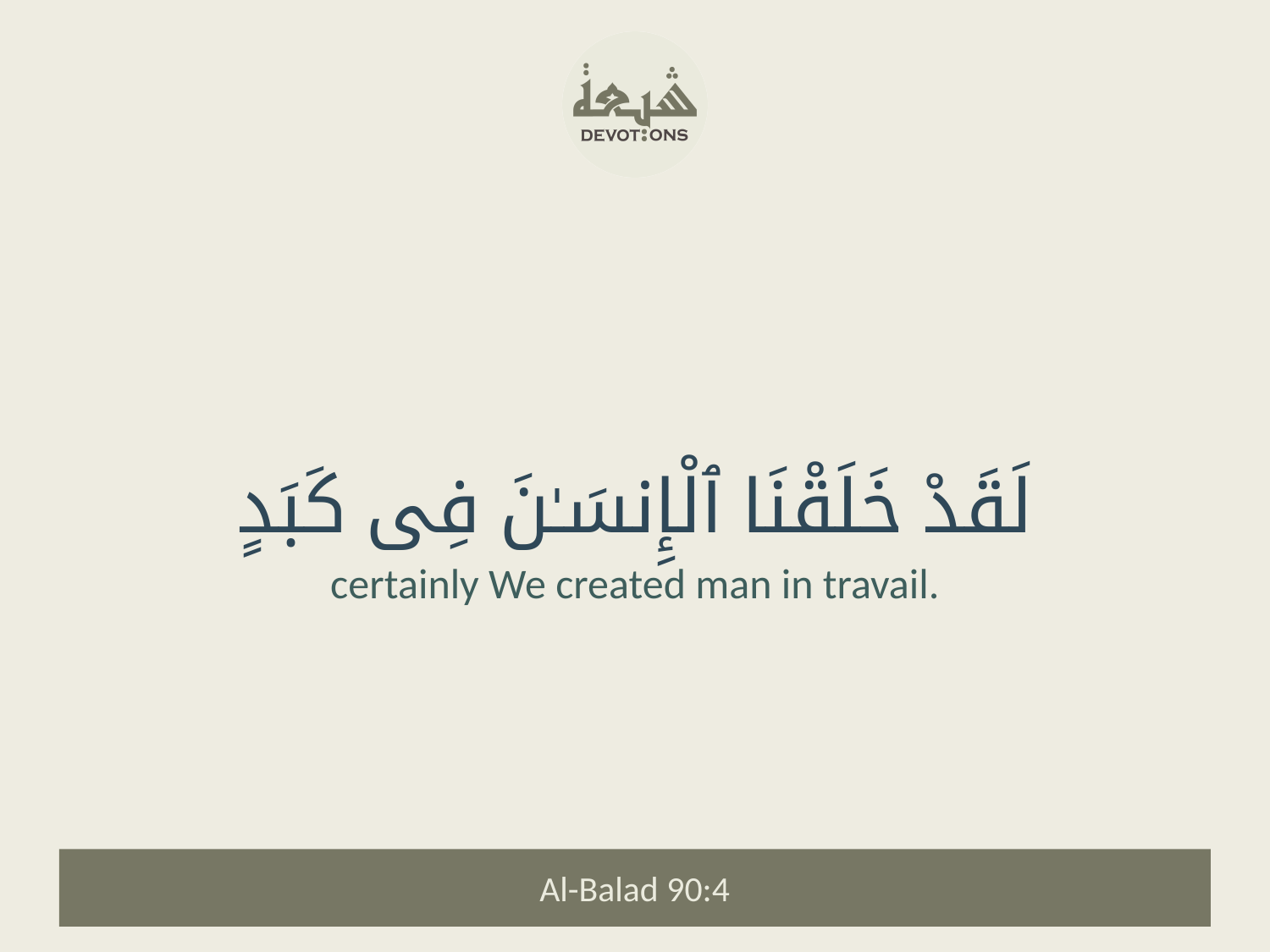

لَقَدْ خَلَقْنَا ٱلْإِنسَـٰنَ فِى كَبَدٍ
certainly We created man in travail.
Al-Balad 90:4